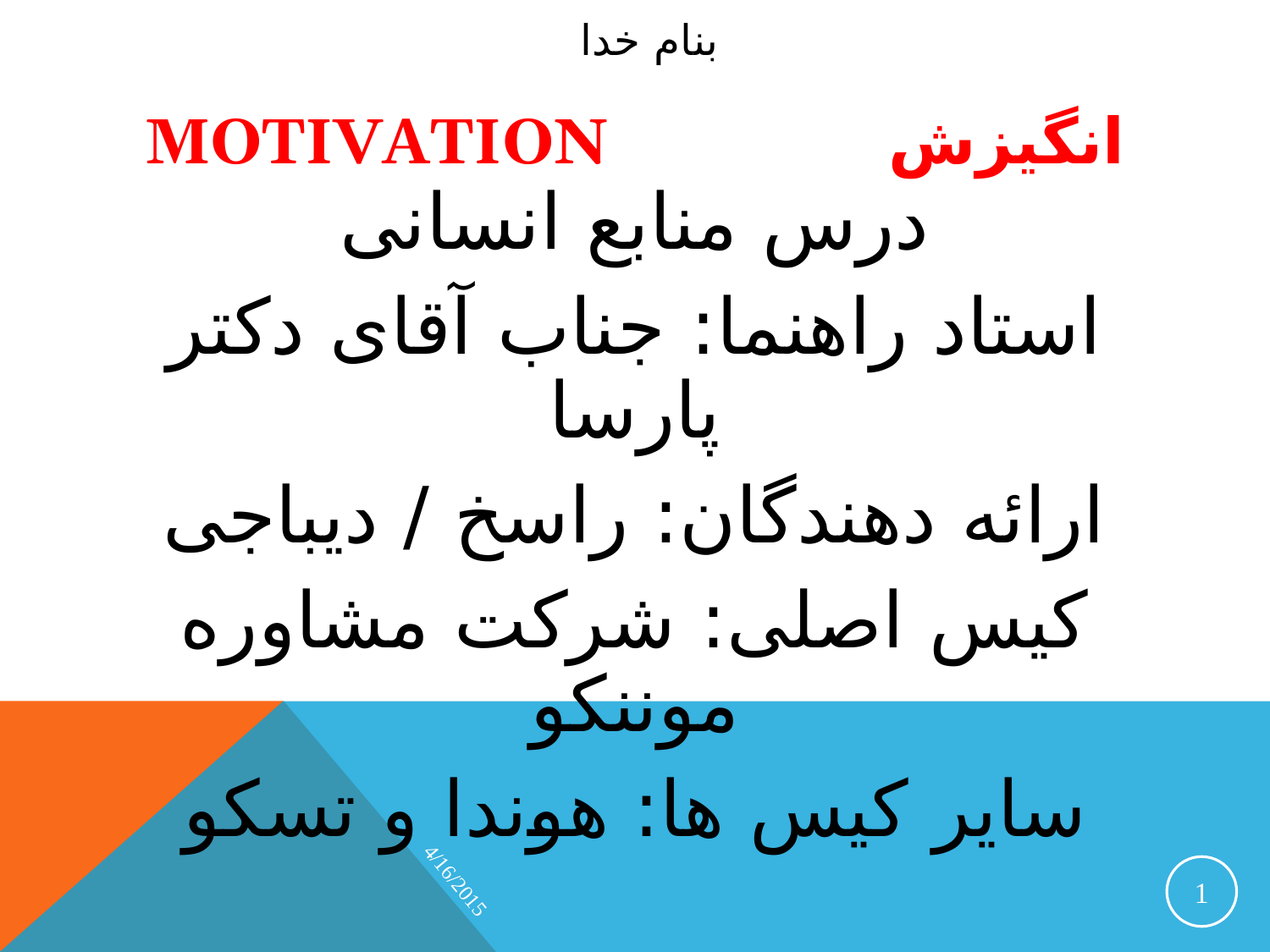

بنام خدا
# Motivation                انگيزش
درس منابع انسانی
استاد راهنما: جناب آقای دکتر پارسا
ارائه دهندگان: راسخ / دیباجی
کیس اصلی: شرکت مشاوره موننکو
سایر کیس ها: هوندا و تسکو
1
4/16/2015